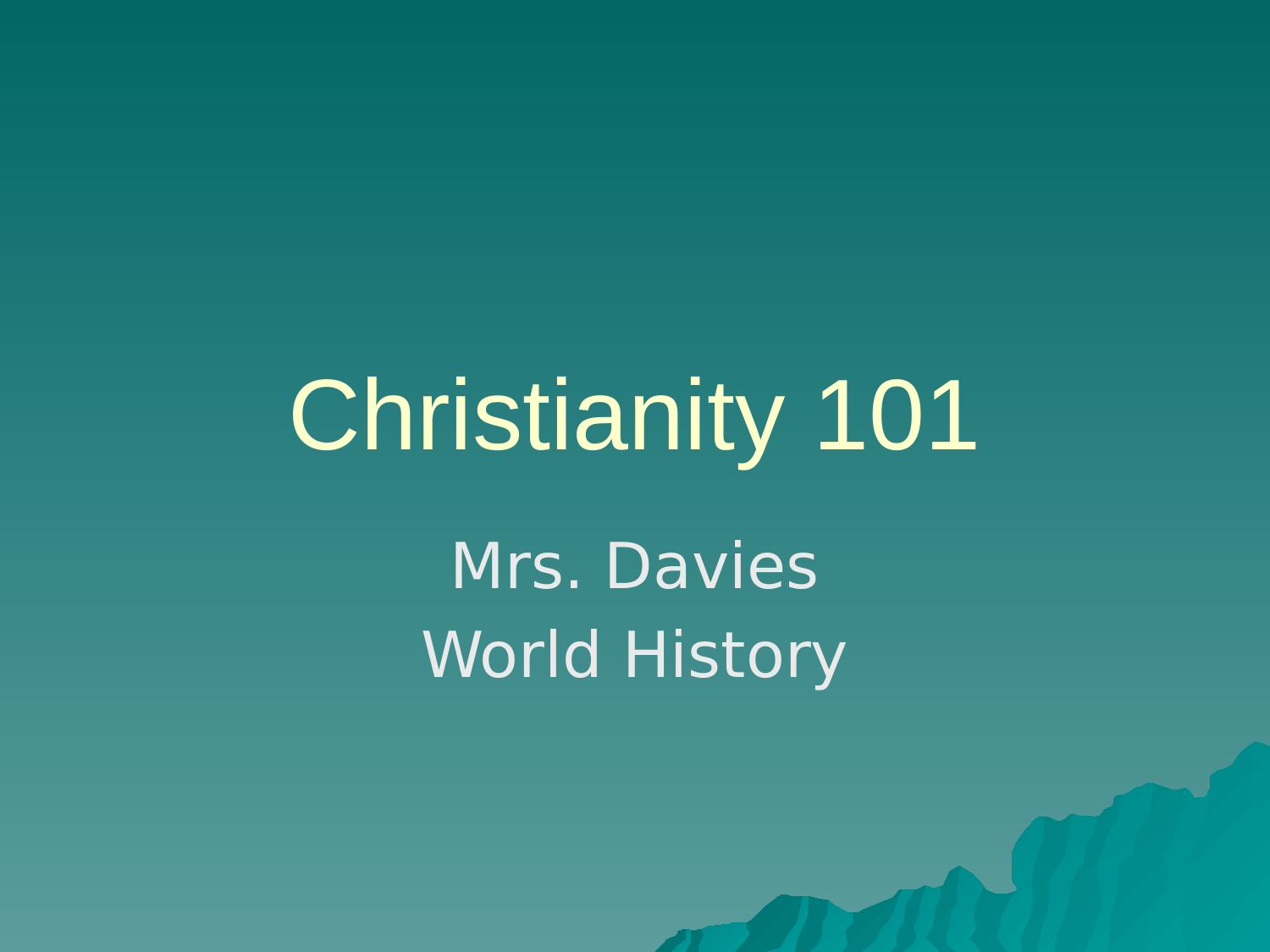

# Christianity 101
Mrs. Davies
World History